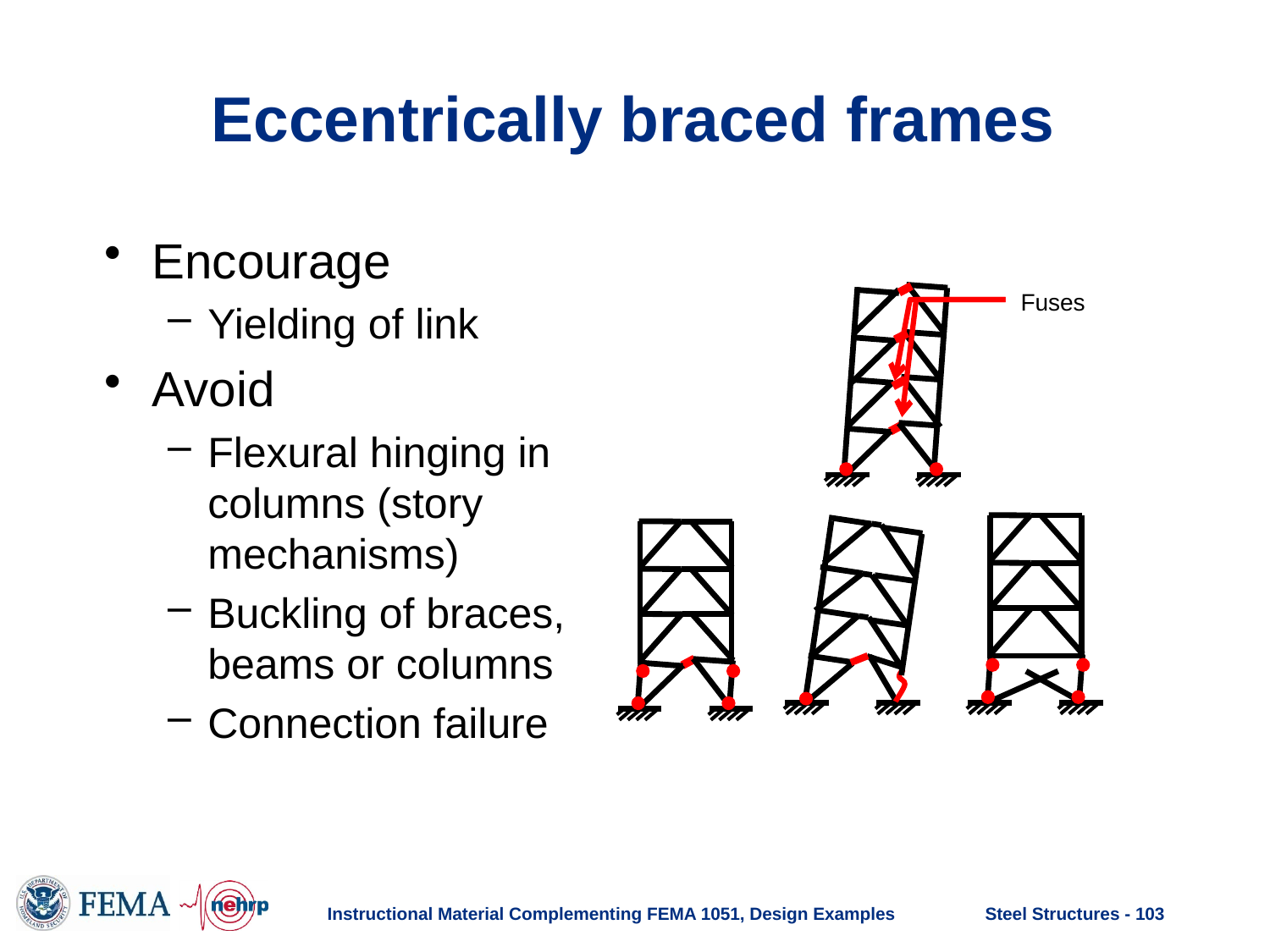

# Eccentrically braced frames
Encourage
Yielding of link
Avoid
Flexural hinging in columns (story mechanisms)
Buckling of braces, beams or columns
Connection failure

Fuses

Instructional Material Complementing FEMA 1051, Design Examples
Steel Structures - 103